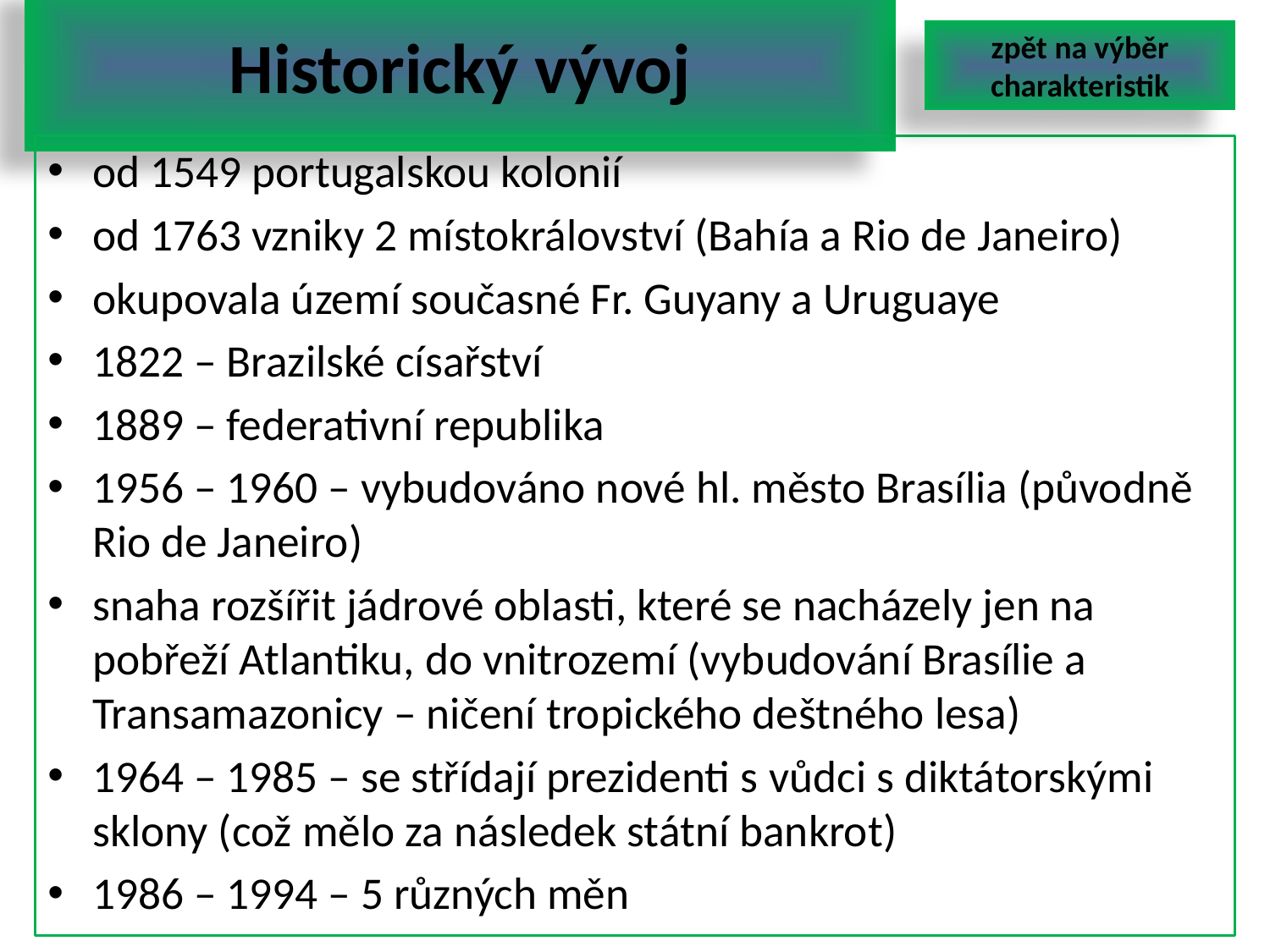

# Historický vývoj
zpět na výběr charakteristik
od 1549 portugalskou kolonií
od 1763 vzniky 2 místokrálovství (Bahía a Rio de Janeiro)
okupovala území současné Fr. Guyany a Uruguaye
1822 – Brazilské císařství
1889 – federativní republika
1956 – 1960 – vybudováno nové hl. město Brasília (původně Rio de Janeiro)
snaha rozšířit jádrové oblasti, které se nacházely jen na pobřeží Atlantiku, do vnitrozemí (vybudování Brasílie a Transamazonicy – ničení tropického deštného lesa)
1964 – 1985 – se střídají prezidenti s vůdci s diktátorskými sklony (což mělo za následek státní bankrot)
1986 – 1994 – 5 různých měn